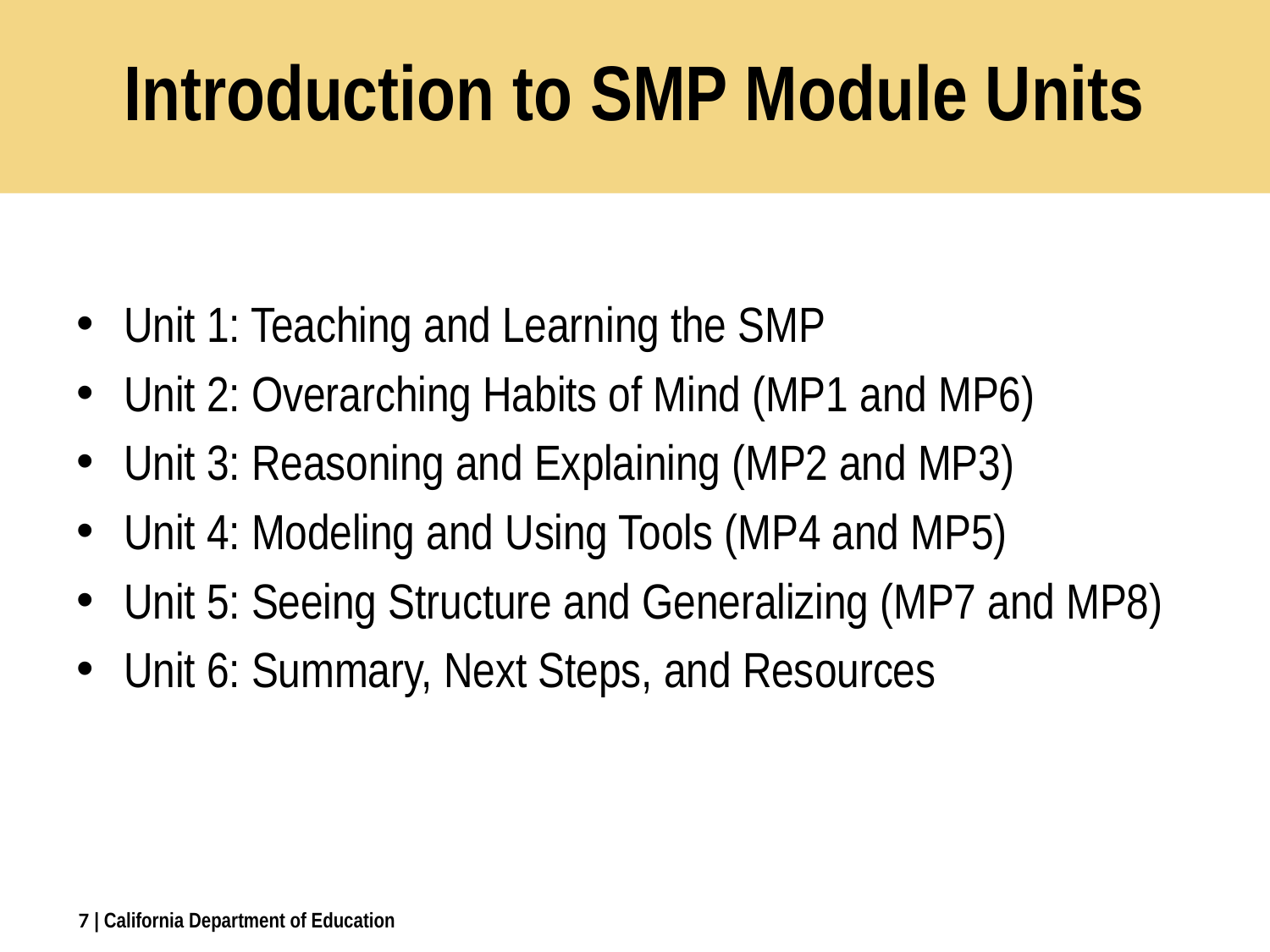

# Introduction to SMP Module Units
Unit 1: Teaching and Learning the SMP
Unit 2: Overarching Habits of Mind (MP1 and MP6)
Unit 3: Reasoning and Explaining (MP2 and MP3)
Unit 4: Modeling and Using Tools (MP4 and MP5)
Unit 5: Seeing Structure and Generalizing (MP7 and MP8)
Unit 6: Summary, Next Steps, and Resources
7
| California Department of Education